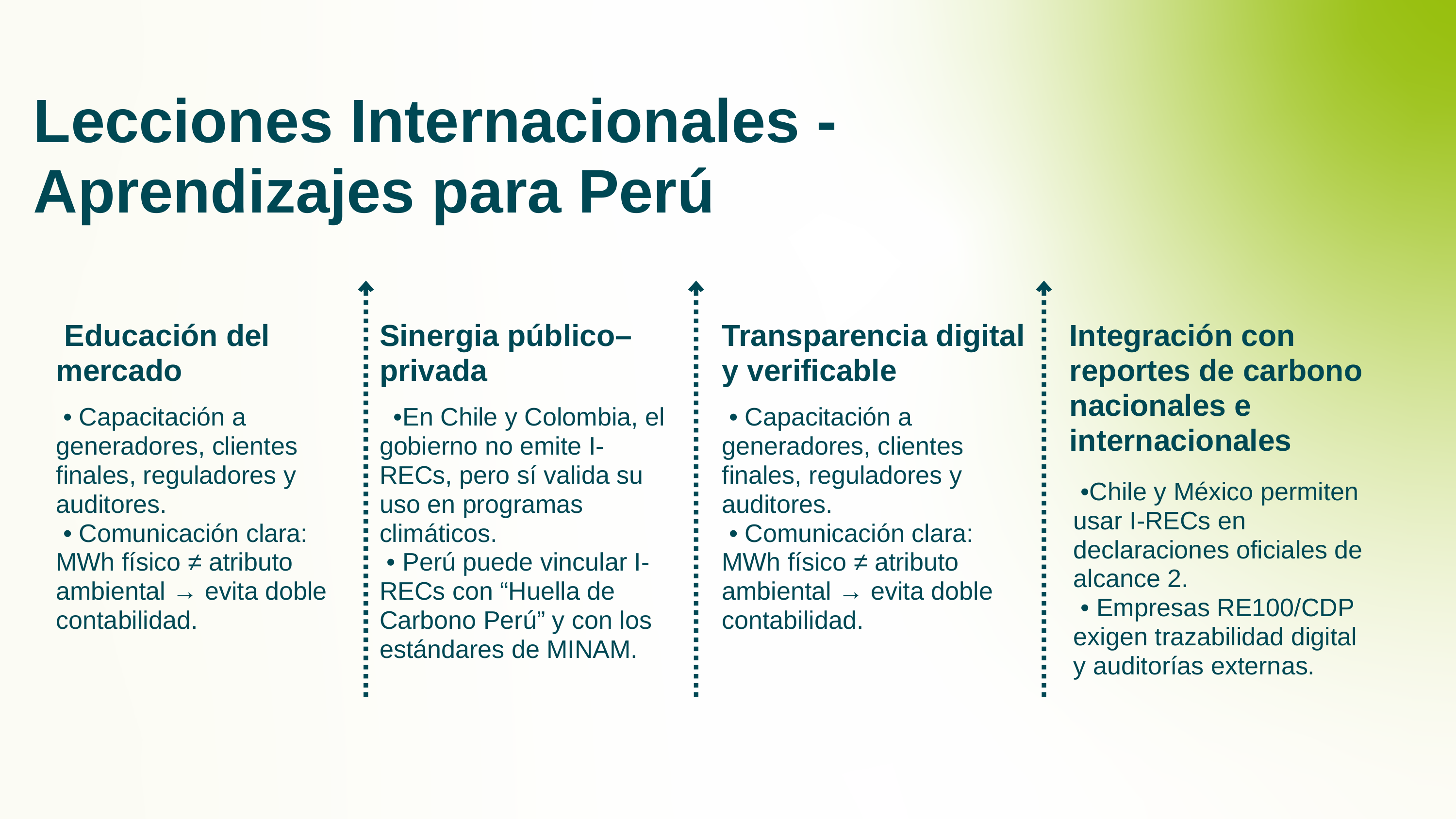

Lecciones Internacionales -Aprendizajes para Perú

 Educación del mercado
Sinergia público–privada
Transparencia digital y verificable
Integración con reportes de carbono nacionales e internacionales
 • Capacitación a generadores, clientes finales, reguladores y auditores.
 • Comunicación clara: MWh físico ≠ atributo ambiental → evita doble contabilidad.

  •En Chile y Colombia, el gobierno no emite I-RECs, pero sí valida su uso en programas climáticos.
 • Perú puede vincular I-RECs con “Huella de Carbono Perú” y con los estándares de MINAM.
 • Capacitación a generadores, clientes finales, reguladores y auditores.
 • Comunicación clara: MWh físico ≠ atributo ambiental → evita doble contabilidad.

 •Chile y México permiten usar I-RECs en declaraciones oficiales de alcance 2.
 • Empresas RE100/CDP exigen trazabilidad digital y auditorías externas.